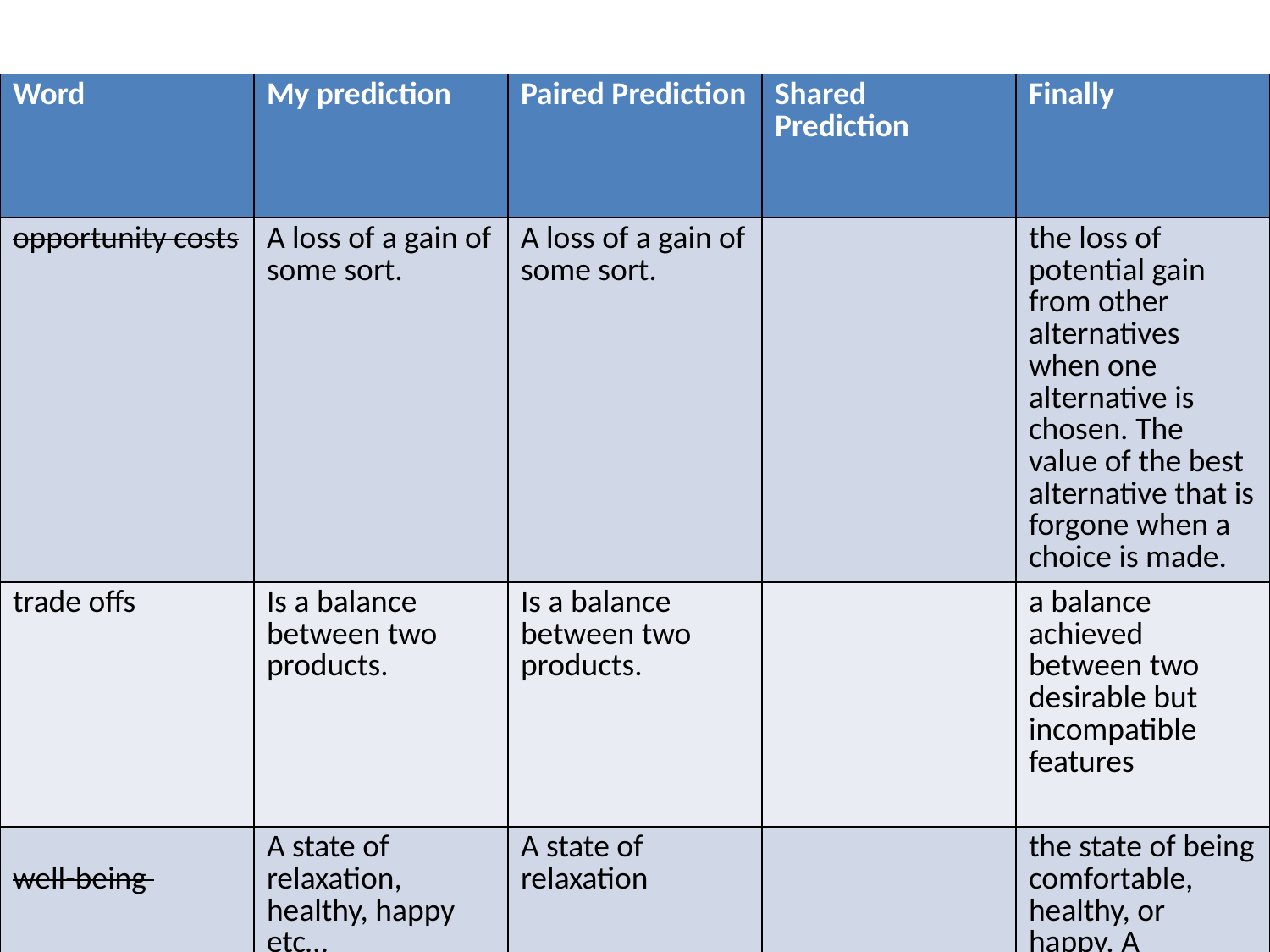

| Word | My prediction | Paired Prediction | Shared Prediction | Finally |
| --- | --- | --- | --- | --- |
| opportunity costs | A loss of a gain of some sort. | A loss of a gain of some sort. |  | the loss of potential gain from other alternatives when one alternative is chosen. The value of the best alternative that is forgone when a choice is made. |
| trade offs | Is a balance between two products. | Is a balance between two products. |  | a balance achieved between two desirable but incompatible features |
| well-being | A state of relaxation, healthy, happy etc… | A state of relaxation |  | the state of being comfortable, healthy, or happy. A shorthand term for the broad goal of promoting the sustain and flourishing of life. |